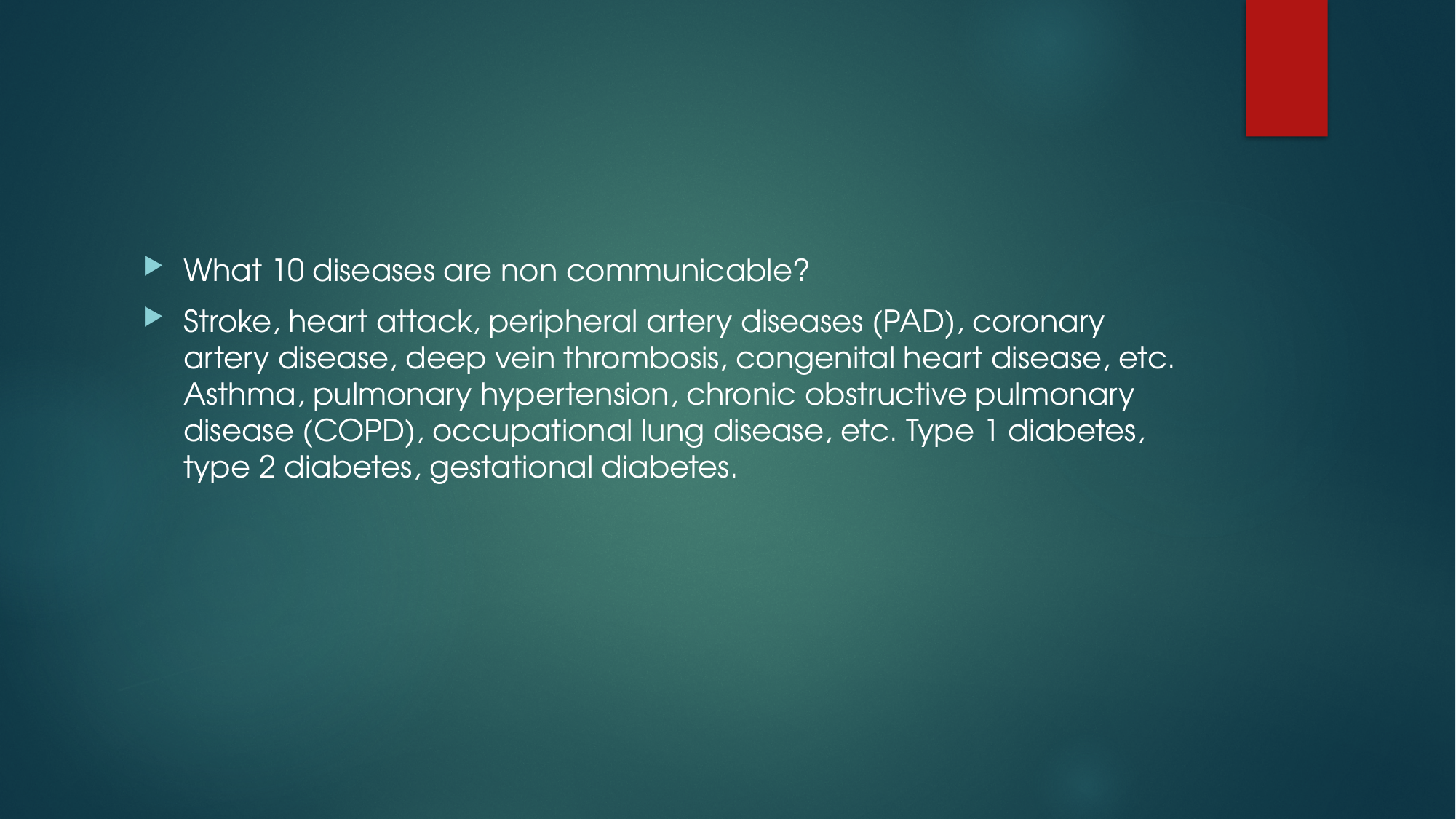

What 10 diseases are non communicable?
Stroke, heart attack, peripheral artery diseases (PAD), coronary artery disease, deep vein thrombosis, congenital heart disease, etc. Asthma, pulmonary hypertension, chronic obstructive pulmonary disease (COPD), occupational lung disease, etc. Type 1 diabetes, type 2 diabetes, gestational diabetes.